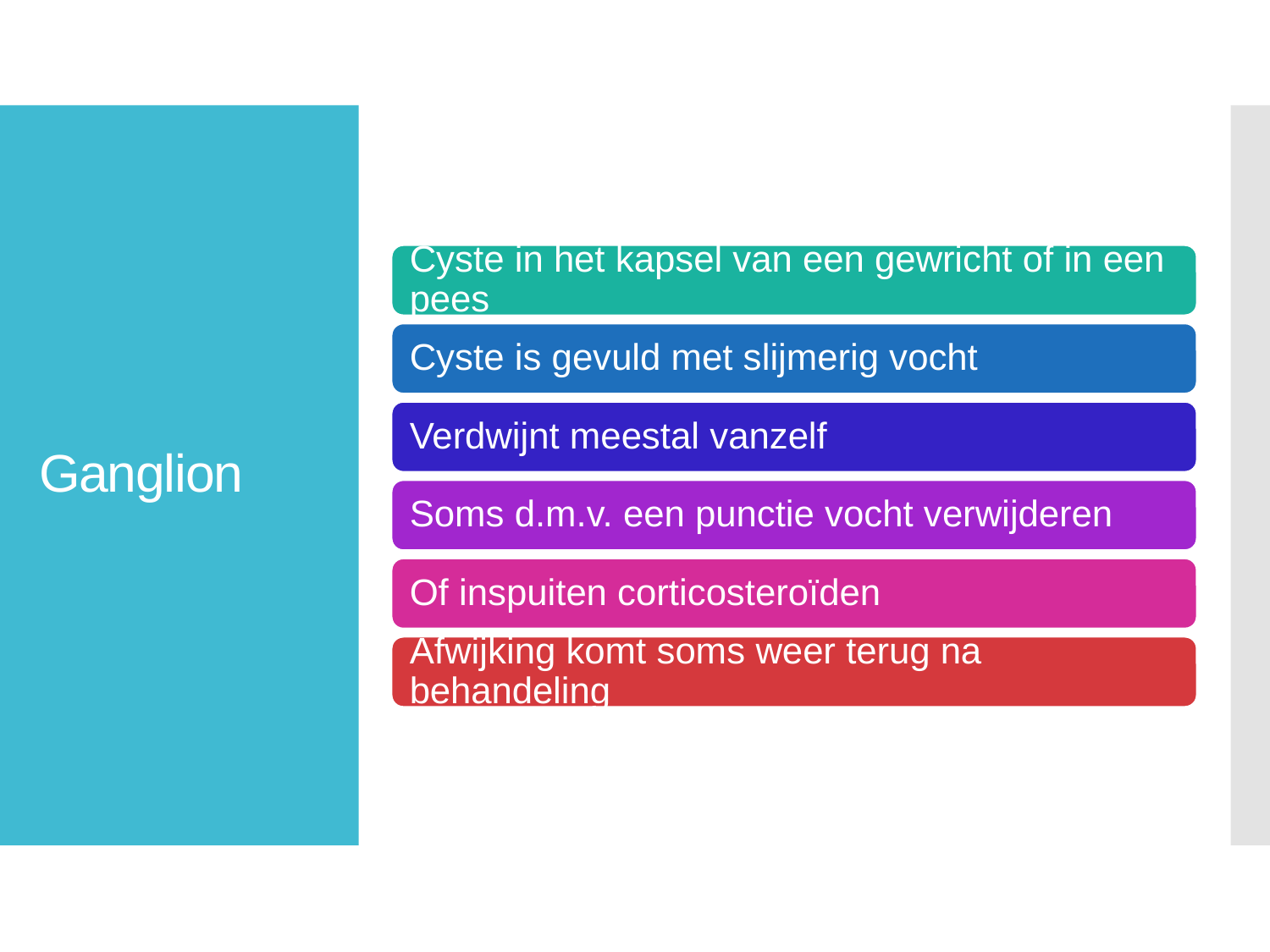

Cyste in het kapsel van een gewricht of in een pees
Cyste is gevuld met slijmerig vocht
Verdwijnt meestal vanzelf
Soms d.m.v. een punctie vocht verwijderen
Of inspuiten corticosteroïden
Afwijking komt soms weer terug na  behandeling
# Ganglion